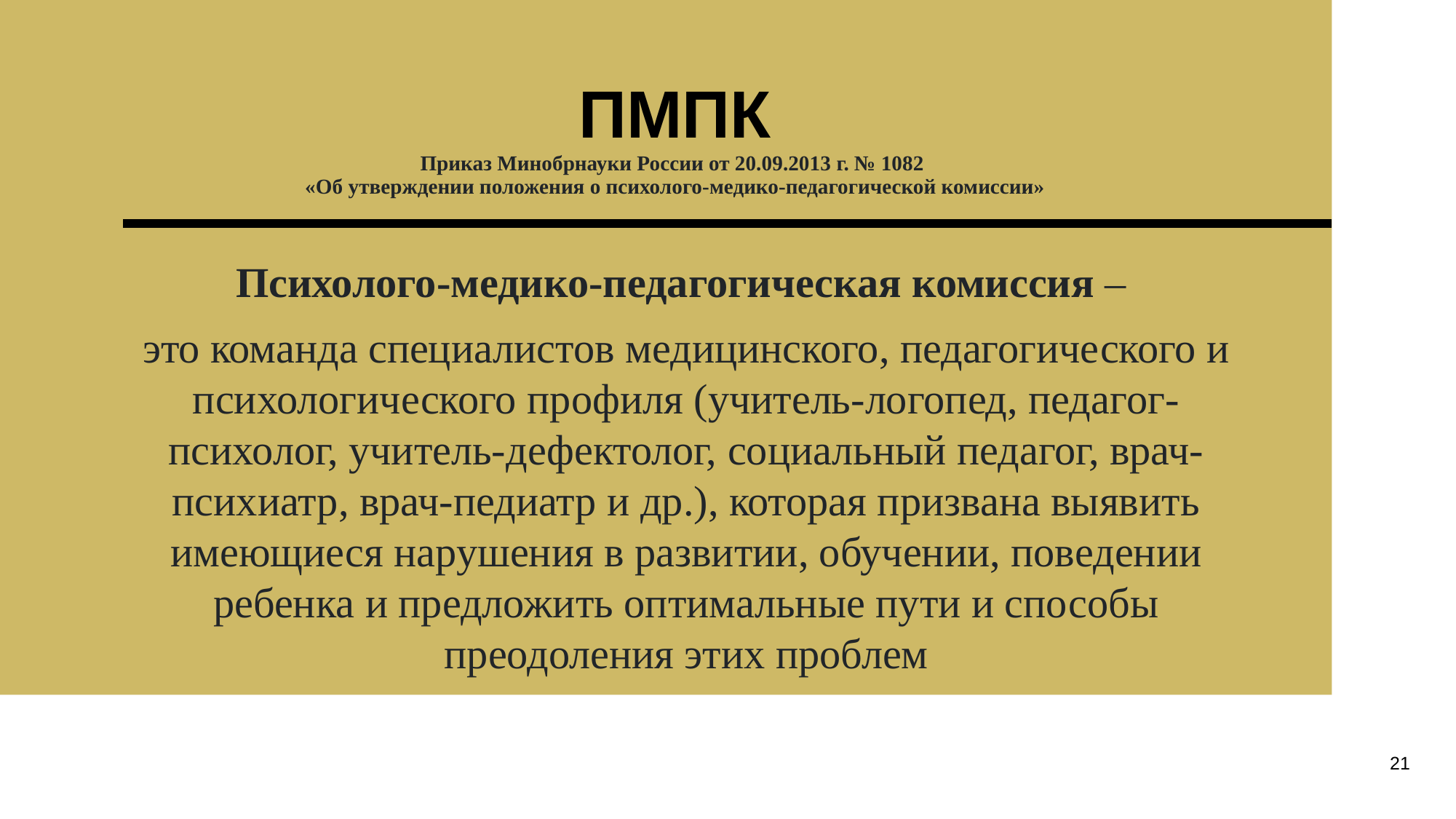

# ПМПК Приказ Минобрнауки России от 20.09.2013 г. № 1082 «Об утверждении положения о психолого-медико-педагогической комиссии»
Психолого-медико-педагогическая комиссия –
это команда специалистов медицинского, педагогического и психологического профиля (учитель-логопед, педагог-психолог, учитель-дефектолог, социальный педагог, врач-психиатр, врач-педиатр и др.), которая призвана выявить имеющиеся нарушения в развитии, обучении, поведении ребенка и предложить оптимальные пути и способы преодоления этих проблем
21